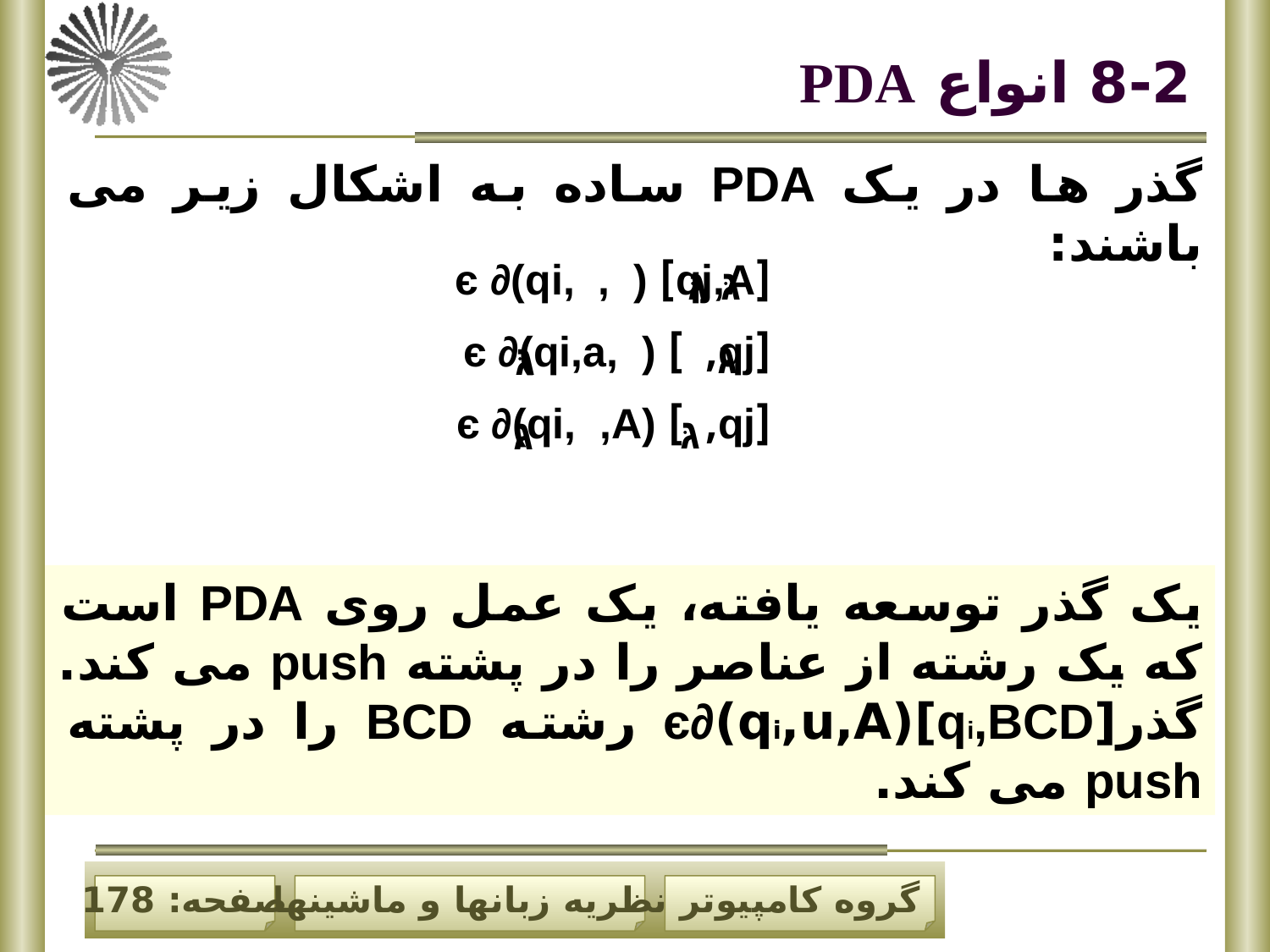

# 8-2 انواع PDA
گذر ها در یک PDA ساده به اشکال زیر می باشند:
[qj,A] є ∂(qi,  ,  )
[qj,  ] є ∂(qi,a,  )
[qj,  ] є ∂(qi,  ,A)
גּ
גּ
גּ
גּ
גּ
גּ
یک گذر توسعه یافته، یک عمل روی PDA است که یک رشته از عناصر را در پشته push می کند. گذر[qi,BCD]є∂(qi,u,A) رشته BCD را در پشته push می کند.